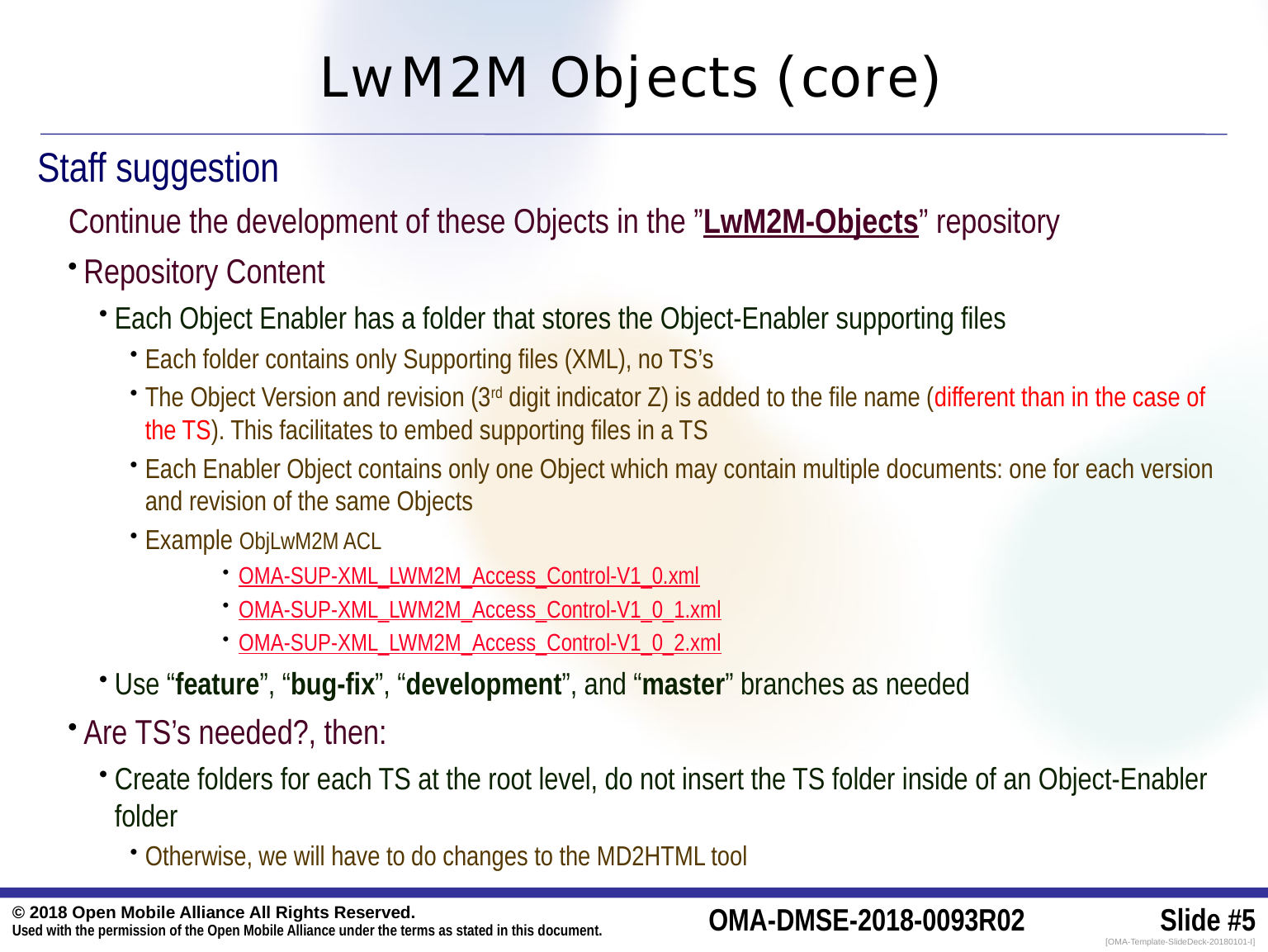

# LwM2M Objects (core)
Staff suggestion
Continue the development of these Objects in the ”LwM2M-Objects” repository
Repository Content
Each Object Enabler has a folder that stores the Object-Enabler supporting files
Each folder contains only Supporting files (XML), no TS’s
The Object Version and revision (3rd digit indicator Z) is added to the file name (different than in the case of the TS). This facilitates to embed supporting files in a TS
Each Enabler Object contains only one Object which may contain multiple documents: one for each version and revision of the same Objects
Example ObjLwM2M ACL
OMA-SUP-XML_LWM2M_Access_Control-V1_0.xml
OMA-SUP-XML_LWM2M_Access_Control-V1_0_1.xml
OMA-SUP-XML_LWM2M_Access_Control-V1_0_2.xml
Use “feature”, “bug-fix”, “development”, and “master” branches as needed
Are TS’s needed?, then:
Create folders for each TS at the root level, do not insert the TS folder inside of an Object-Enabler folder
Otherwise, we will have to do changes to the MD2HTML tool